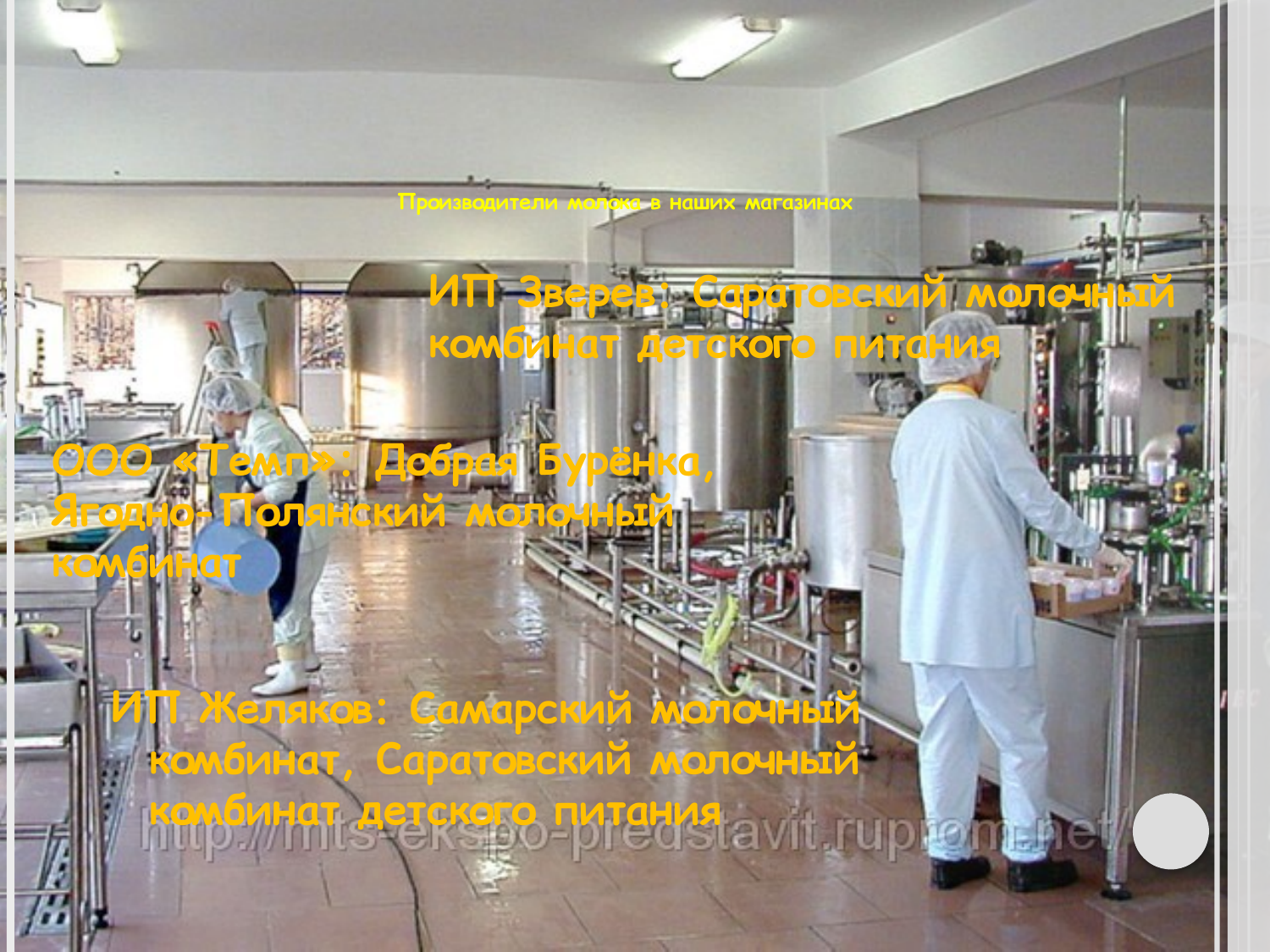

# Производители молока в наших магазинах
ИП Зверев: Саратовский молочный комбинат детского питания
ООО «Темп»: Добрая Бурёнка, Ягодно-Полянский молочный комбинат
ИП Желяков: Самарский молочный комбинат, Саратовский молочный комбинат детского питания